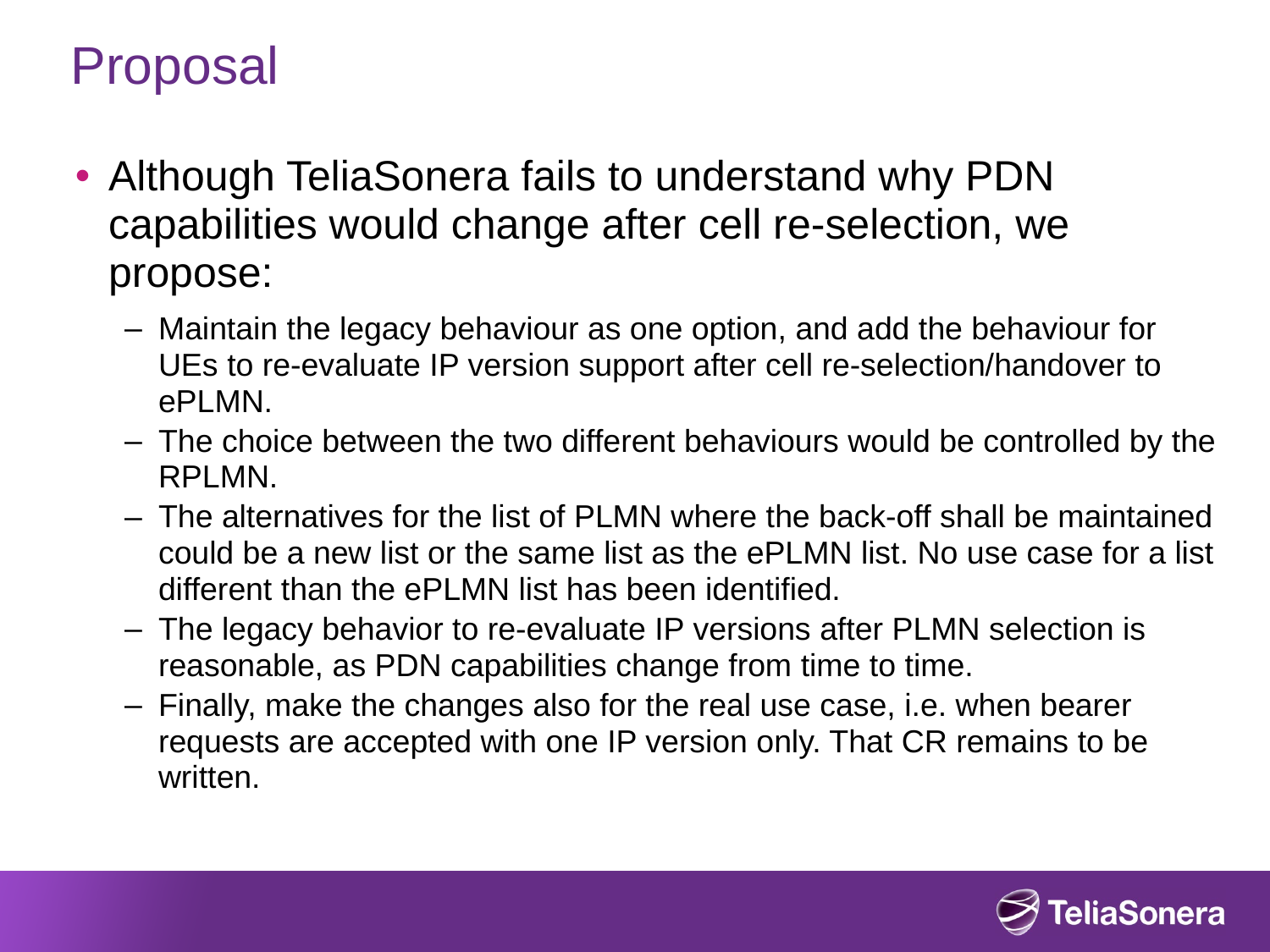

# Proposal
Although TeliaSonera fails to understand why PDN capabilities would change after cell re-selection, we propose:
Maintain the legacy behaviour as one option, and add the behaviour for UEs to re-evaluate IP version support after cell re-selection/handover to ePLMN.
The choice between the two different behaviours would be controlled by the RPLMN.
The alternatives for the list of PLMN where the back-off shall be maintained could be a new list or the same list as the ePLMN list. No use case for a list different than the ePLMN list has been identified.
The legacy behavior to re-evaluate IP versions after PLMN selection is reasonable, as PDN capabilities change from time to time.
Finally, make the changes also for the real use case, i.e. when bearer requests are accepted with one IP version only. That CR remains to be written.